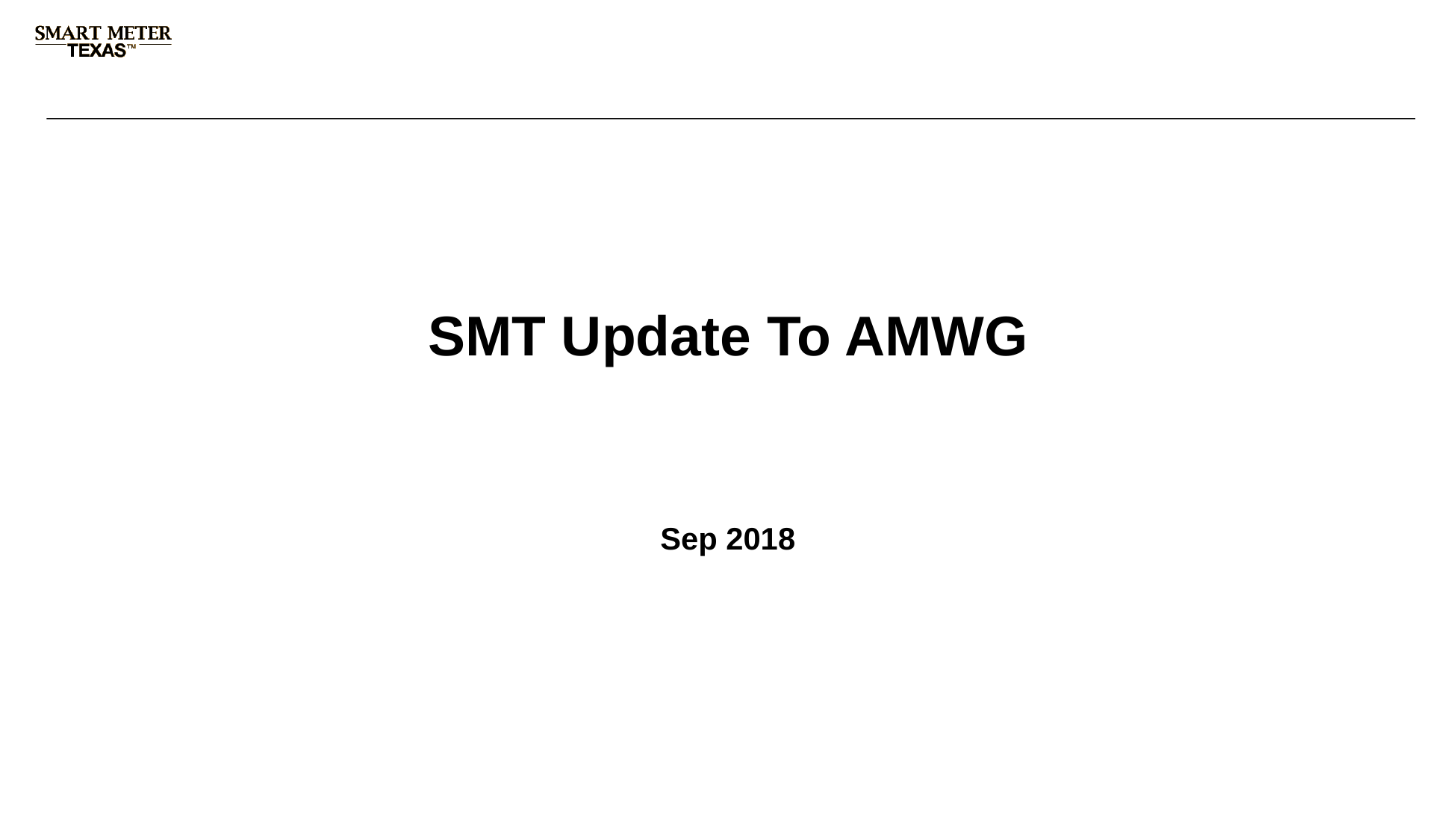

# SMT Update To AMWG
Sep 2018